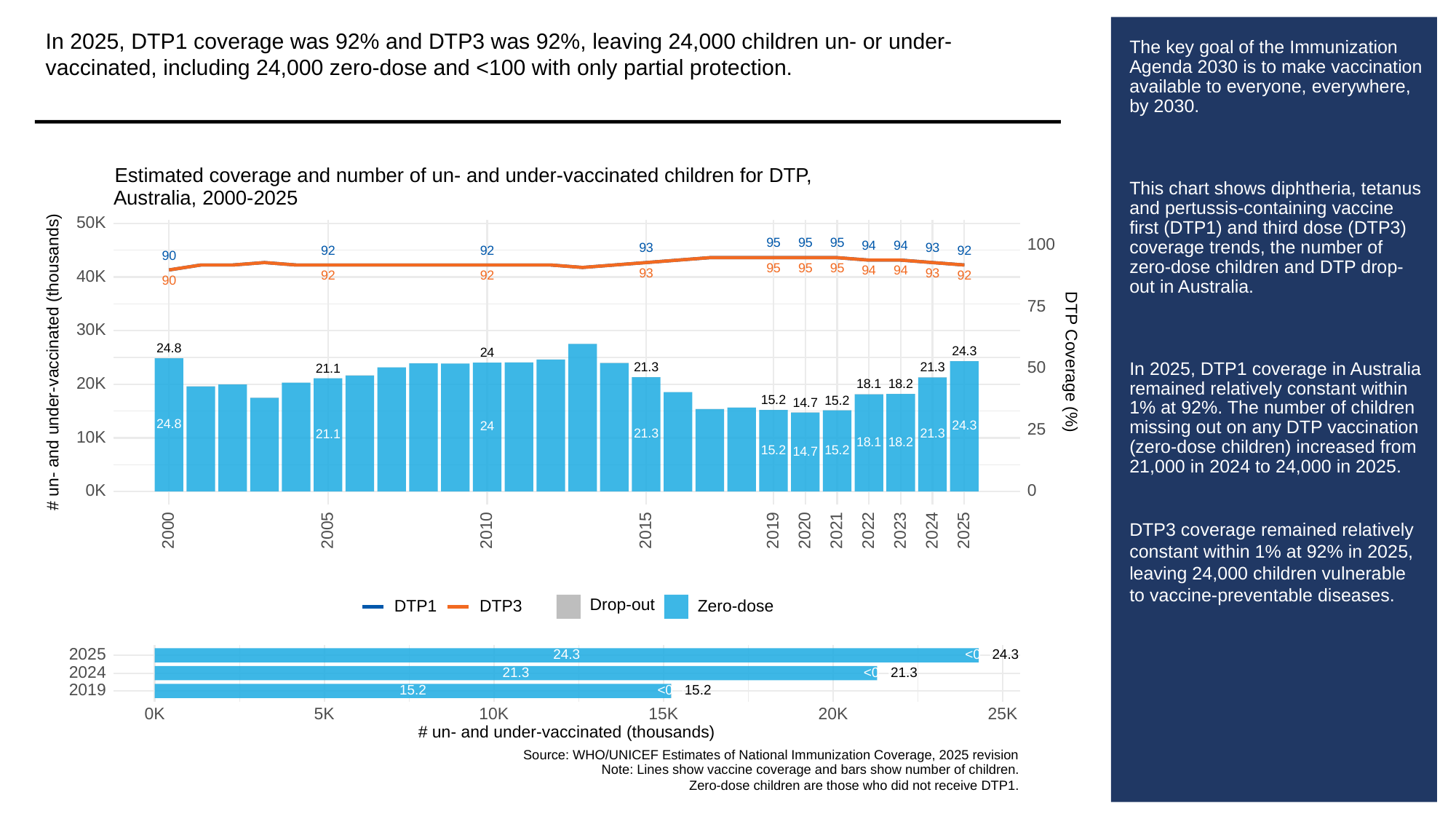

In 2025, DTP1 coverage was 92% and DTP3 was 92%, leaving 24,000 children un- or under-vaccinated, including 24,000 zero-dose and <100 with only partial protection.
# The key goal of the Immunization Agenda 2030 is to make vaccination available to everyone, everywhere, by 2030.

This chart shows diphtheria, tetanus and pertussis-containing vaccine first (DTP1) and third dose (DTP3) coverage trends, the number of zero-dose children and DTP drop-out in Australia.

In 2025, DTP1 coverage in Australia remained relatively constant within 1% at 92%. The number of children missing out on any DTP vaccination (zero-dose children) increased from 21,000 in 2024 to 24,000 in 2025.

DTP3 coverage remained relatively constant within 1% at 92% in 2025, leaving 24,000 children vulnerable to vaccine-preventable diseases.

Estimated coverage and number of un- and under-vaccinated children for DTP,
Australia, 2000-2025
50K

95
95
95
100
94
94
93
93
92
92
92

90

95
95
95
94
94
93
93
40K
92
92
92
90

75

30K

24.8
24.3
24
# un- and under-vaccinated (thousands)
DTP Coverage (%)

50

21.3

21.3

21.1

20K

18.2
18.1

15.2
15.2

14.7

24.8
24.3
24
25
21.3
21.3
21.1
10K
18.2

18.1
15.2
15.2
14.7

0K
0

2023
2000
2005
2010
2015
2019
2020
2021
2022
2024
2025

Drop-out
DTP3
Zero-dose
DTP1

2025
24.3
24.3
<0.5

2024
21.3
21.3
<0.5

2019
15.2
<0.5
15.2

0K
10K
15K
20K
25K
5K
# un- and under-vaccinated (thousands)
Source: WHO/UNICEF Estimates of National Immunization Coverage, 2025 revision
Note: Lines show vaccine coverage and bars show number of children.
Zero-dose children are those who did not receive DTP1.